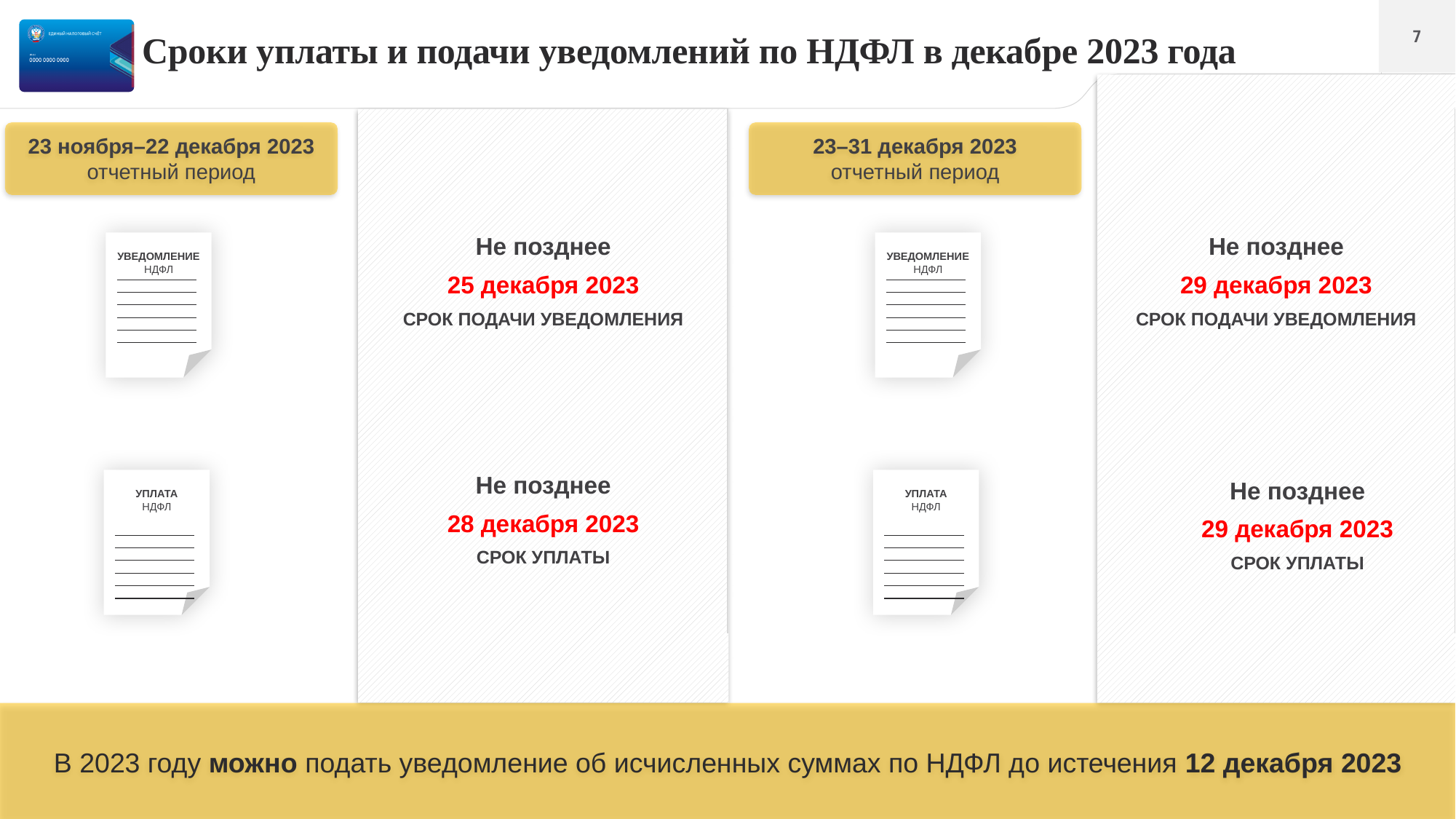

Сроки уплаты и подачи уведомлений по НДФЛ в декабре 2023 года

23–31 декабря 2023
отчетный период
23 ноября–22 декабря 2023
отчетный период
Не позднее
29 декабря 2023
СРОК ПОДАЧИ УВЕДОМЛЕНИЯ
Не позднее
25 декабря 2023
СРОК ПОДАЧИ УВЕДОМЛЕНИЯ
УВЕДОМЛЕНИЕ
НДФЛ
УВЕДОМЛЕНИЕ
НДФЛ
Не позднее
28 декабря 2023
СРОК УПЛАТЫ
УПЛАТА
НДФЛ
УПЛАТА
НДФЛ
Не позднее
29 декабря 2023
СРОК УПЛАТЫ
В 2023 году можно подать уведомление об исчисленных суммах по НДФЛ до истечения 12 декабря 2023